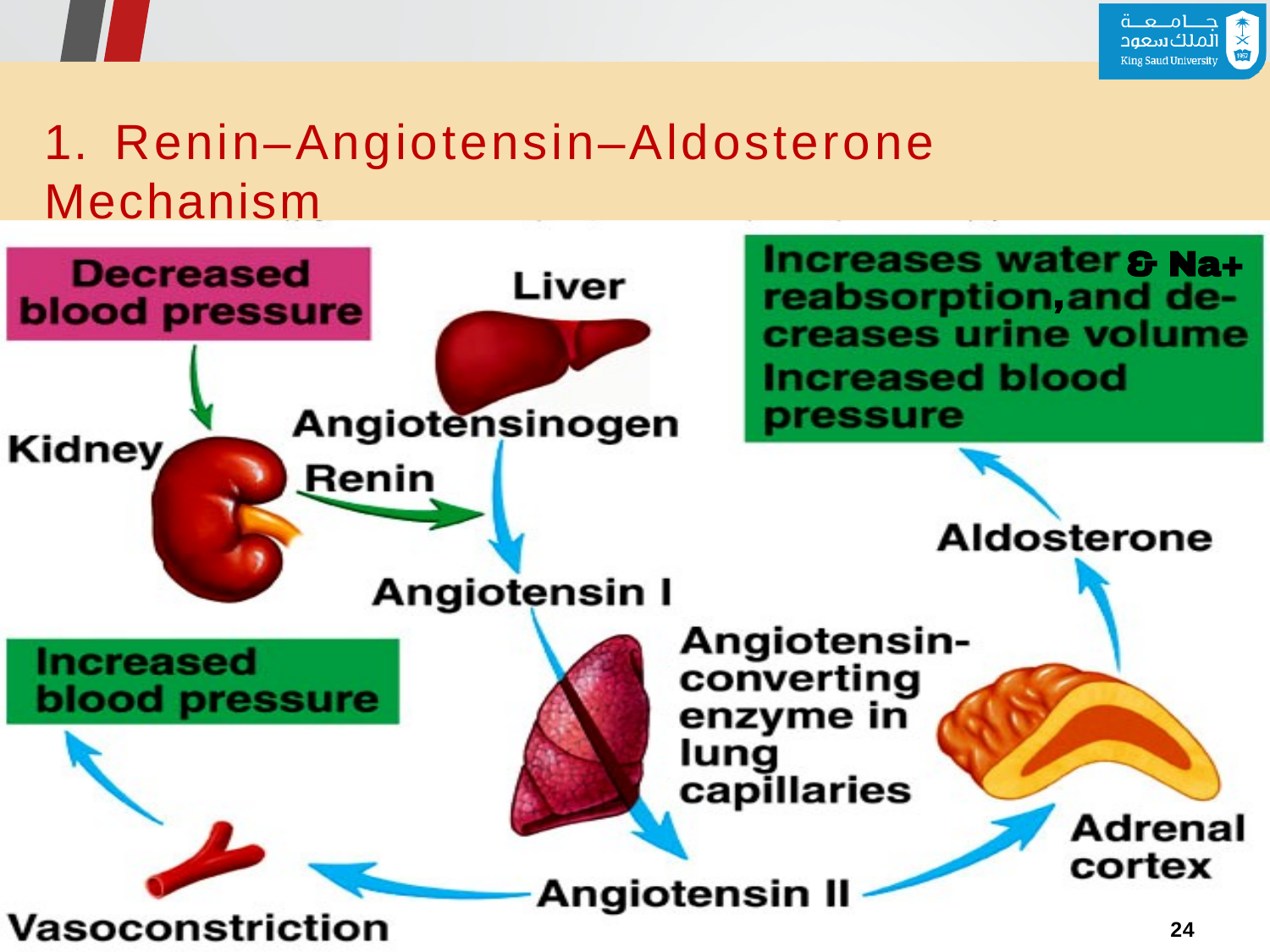

# 1.	Renin–Angiotensin–Aldosterone Mechanism

& Na+
,

24